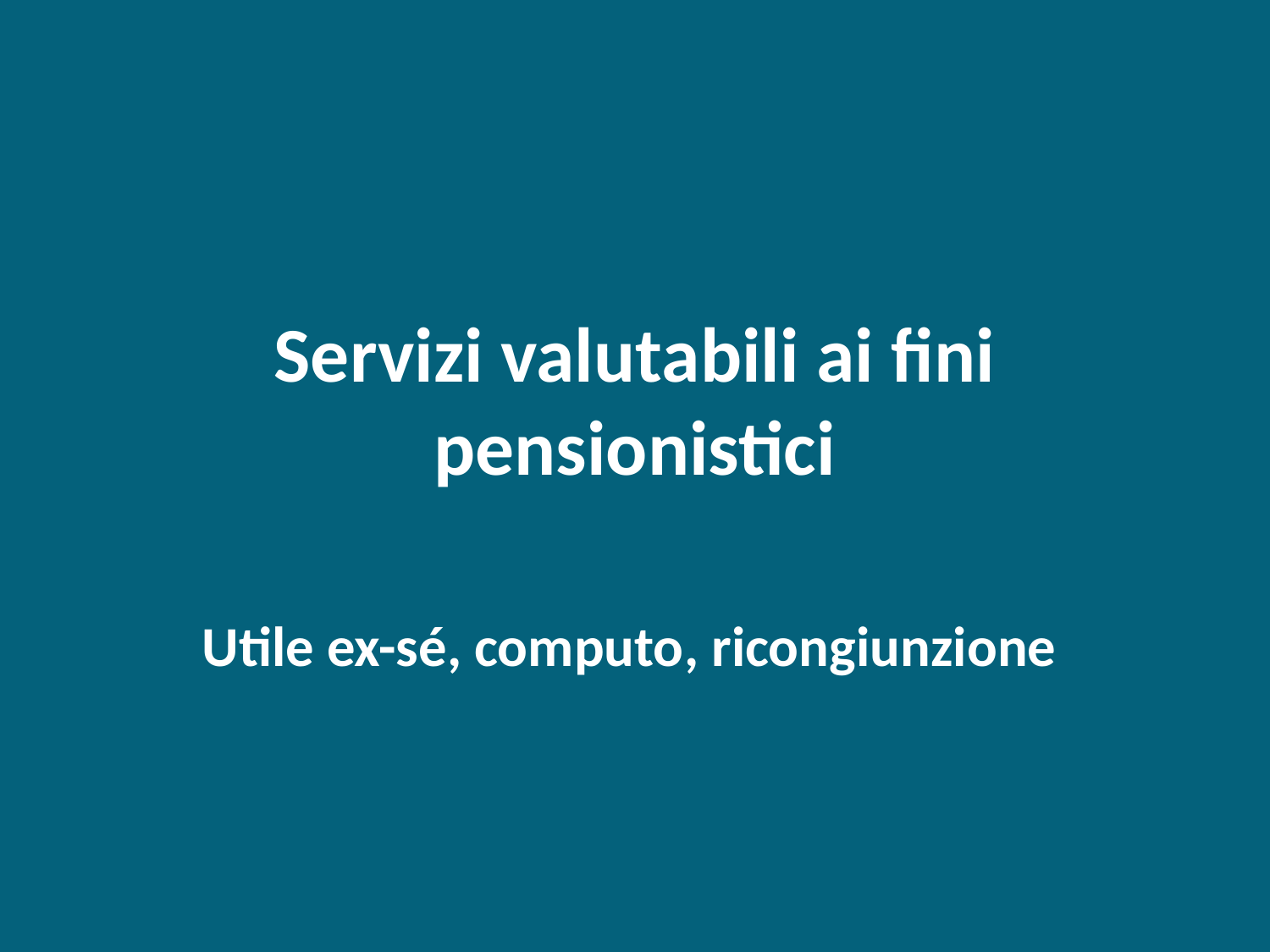

# Servizi valutabili ai fini pensionistici
Utile ex-sé, computo, ricongiunzione